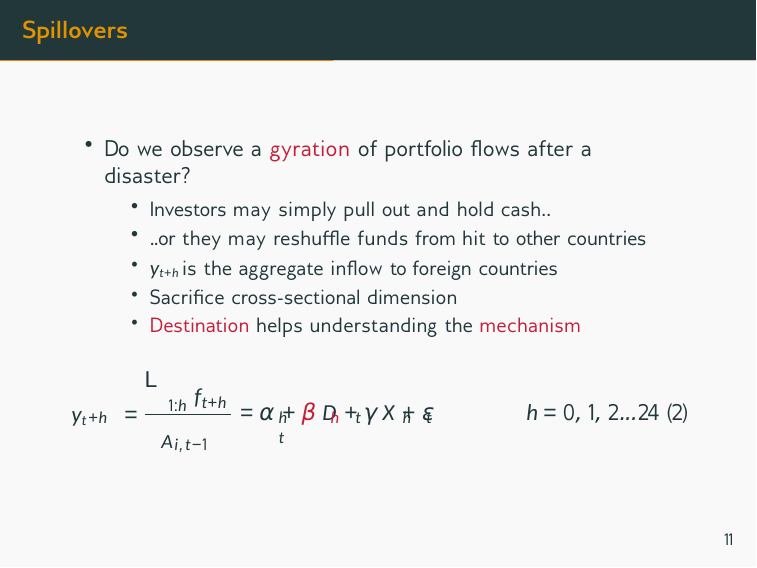

# Spillovers

Do we observe a gyration of portfolio flows after a disaster?
Investors may simply pull out and hold cash..
..or they may reshuffle funds from hit to other countries
yt+h is the aggregate inflow to foreign countries
Sacrifice cross-sectional dimension
Destination helps understanding the mechanism
L
f
t+h
1:h
yt	=
= α + β D + γ X + ε
h = 0, 1, 2...24 (2)
+h
h	h    t	h    t	t
Ai,t−1

11